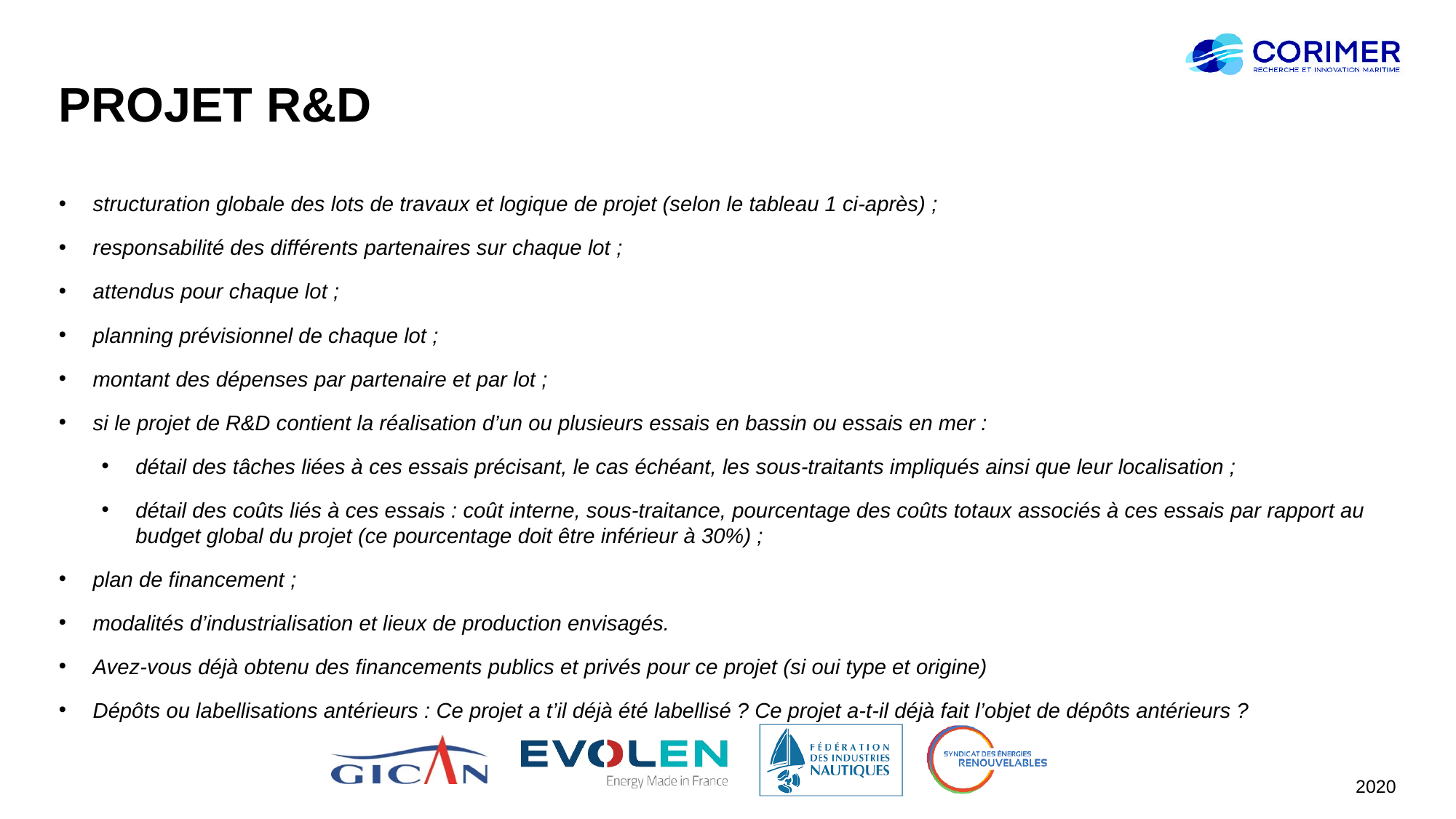

# PROJET R&D
structuration globale des lots de travaux et logique de projet (selon le tableau 1 ci-après) ;
responsabilité des différents partenaires sur chaque lot ;
attendus pour chaque lot ;
planning prévisionnel de chaque lot ;
montant des dépenses par partenaire et par lot ;
si le projet de R&D contient la réalisation d’un ou plusieurs essais en bassin ou essais en mer :
détail des tâches liées à ces essais précisant, le cas échéant, les sous-traitants impliqués ainsi que leur localisation ;
détail des coûts liés à ces essais : coût interne, sous-traitance, pourcentage des coûts totaux associés à ces essais par rapport au budget global du projet (ce pourcentage doit être inférieur à 30%) ;
plan de financement ;
modalités d’industrialisation et lieux de production envisagés.
Avez-vous déjà obtenu des financements publics et privés pour ce projet (si oui type et origine)
Dépôts ou labellisations antérieurs : Ce projet a t’il déjà été labellisé ? Ce projet a-t-il déjà fait l’objet de dépôts antérieurs ?